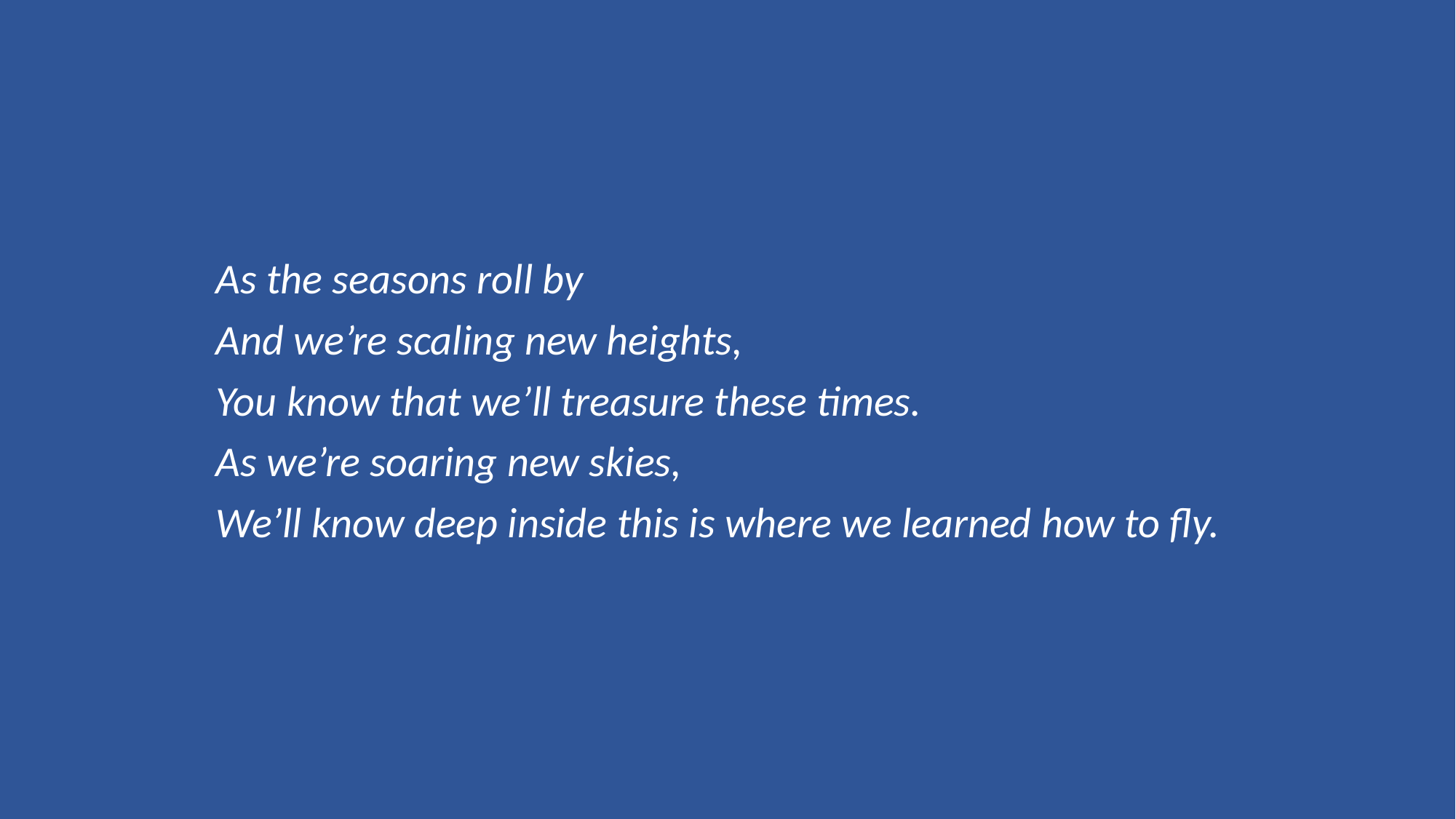

As the seasons roll by
And we’re scaling new heights,
You know that we’ll treasure these times.
As we’re soaring new skies,
We’ll know deep inside this is where we learned how to fly.